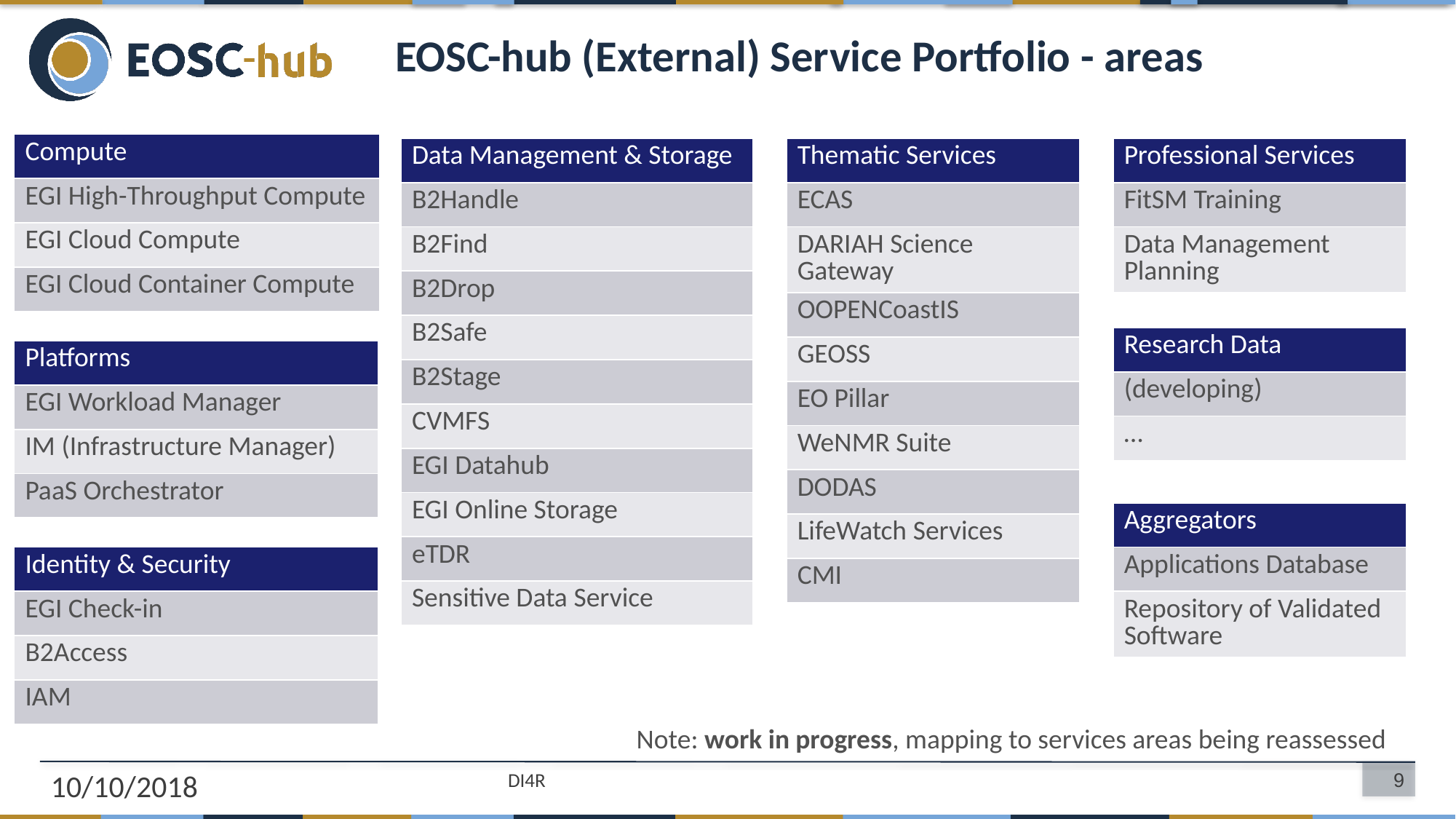

# EOSC-hub (External) Service Portfolio - areas
| Compute |
| --- |
| EGI High-Throughput Compute |
| EGI Cloud Compute |
| EGI Cloud Container Compute |
| Data Management & Storage |
| --- |
| B2Handle |
| B2Find |
| B2Drop |
| B2Safe |
| B2Stage |
| CVMFS |
| EGI Datahub |
| EGI Online Storage |
| eTDR |
| Sensitive Data Service |
| Thematic Services |
| --- |
| ECAS |
| DARIAH Science Gateway |
| OOPENCoastIS |
| GEOSS |
| EO Pillar |
| WeNMR Suite |
| DODAS |
| LifeWatch Services |
| CMI |
| Professional Services |
| --- |
| FitSM Training |
| Data Management Planning |
| Research Data |
| --- |
| (developing) |
| … |
| Platforms |
| --- |
| EGI Workload Manager |
| IM (Infrastructure Manager) |
| PaaS Orchestrator |
| Aggregators |
| --- |
| Applications Database |
| Repository of Validated Software |
| Identity & Security |
| --- |
| EGI Check-in |
| B2Access |
| IAM |
Note: work in progress, mapping to services areas being reassessed
10/10/2018
DI4R
9